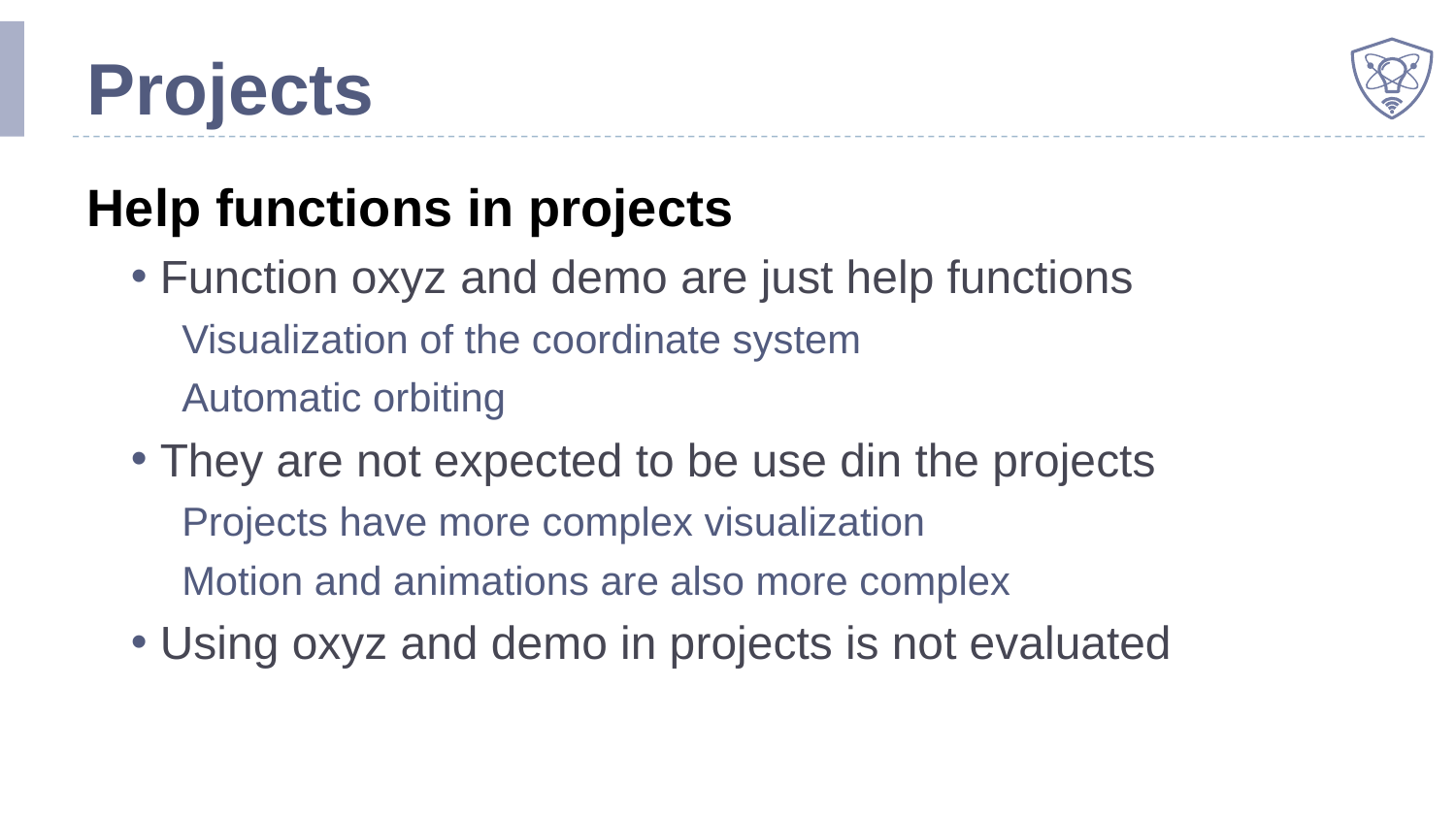

# Projects
Help functions in projects
Function oxyz and demo are just help functions
Visualization of the coordinate system
Automatic orbiting
They are not expected to be use din the projects
Projects have more complex visualization
Motion and animations are also more complex
Using oxyz and demo in projects is not evaluated